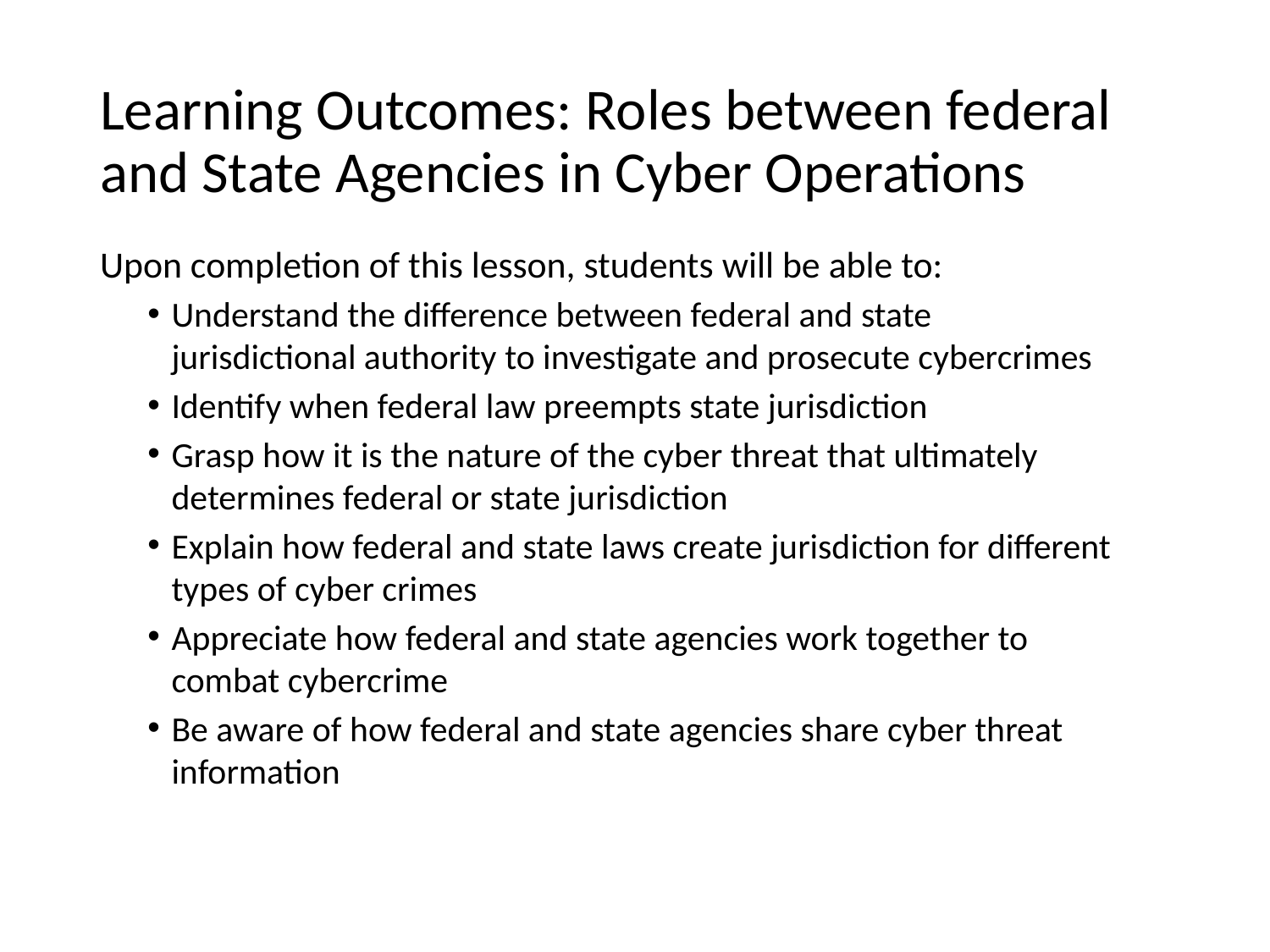

# Learning Outcomes: Roles between federal and State Agencies in Cyber Operations
Upon completion of this lesson, students will be able to:
Understand the difference between federal and state jurisdictional authority to investigate and prosecute cybercrimes
Identify when federal law preempts state jurisdiction
Grasp how it is the nature of the cyber threat that ultimately determines federal or state jurisdiction
Explain how federal and state laws create jurisdiction for different types of cyber crimes
Appreciate how federal and state agencies work together to combat cybercrime
Be aware of how federal and state agencies share cyber threat information